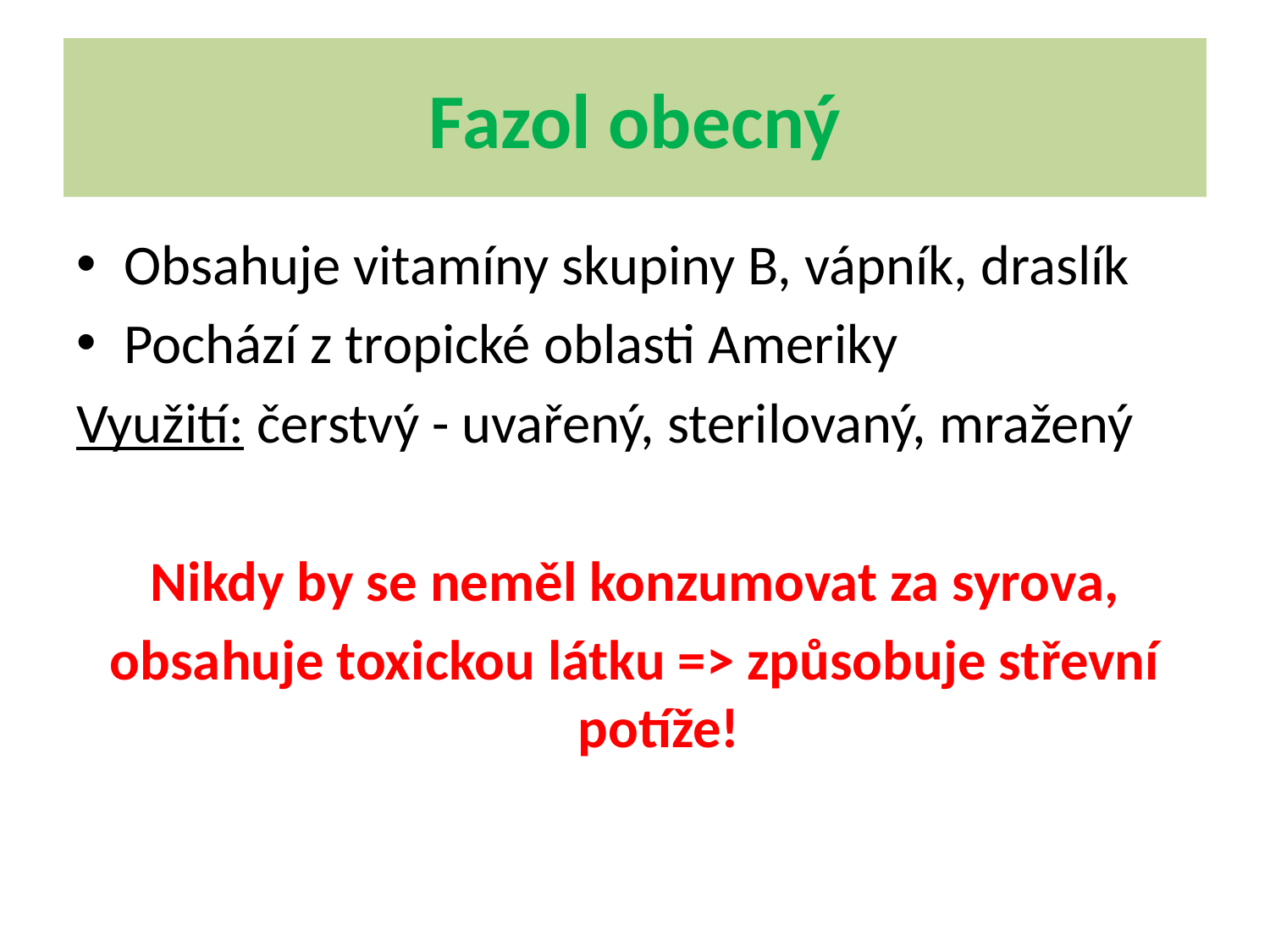

# Fazol obecný
Obsahuje vitamíny skupiny B, vápník, draslík
Pochází z tropické oblasti Ameriky
Využití: čerstvý - uvařený, sterilovaný, mražený

Nikdy by se neměl konzumovat za syrova,
obsahuje toxickou látku => způsobuje střevní potíže!